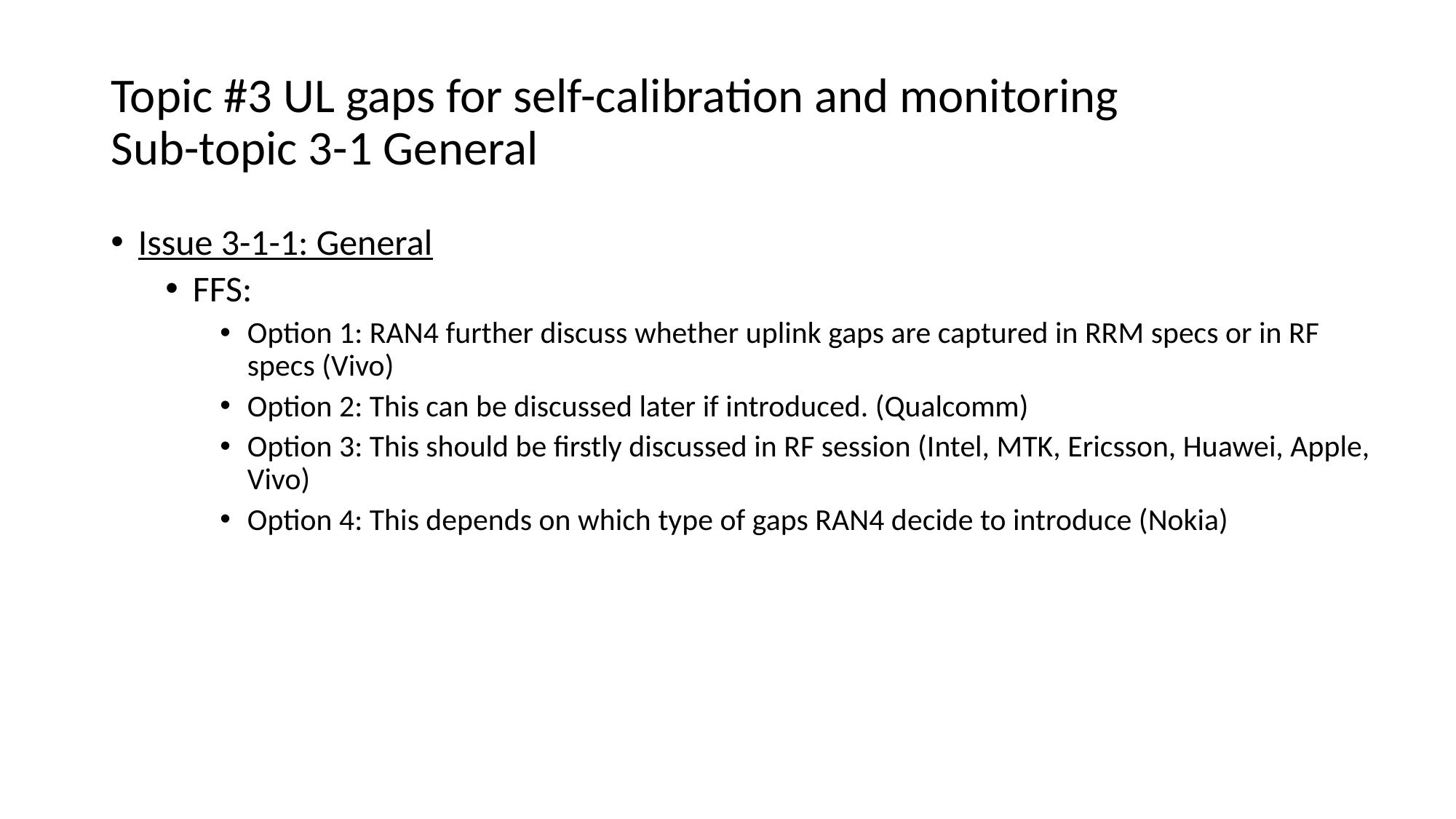

# Topic #3 UL gaps for self-calibration and monitoring Sub-topic 3-1 General
Issue 3-1-1: General
FFS:
Option 1: RAN4 further discuss whether uplink gaps are captured in RRM specs or in RF specs (Vivo)
Option 2: This can be discussed later if introduced. (Qualcomm)
Option 3: This should be firstly discussed in RF session (Intel, MTK, Ericsson, Huawei, Apple, Vivo)
Option 4: This depends on which type of gaps RAN4 decide to introduce (Nokia)